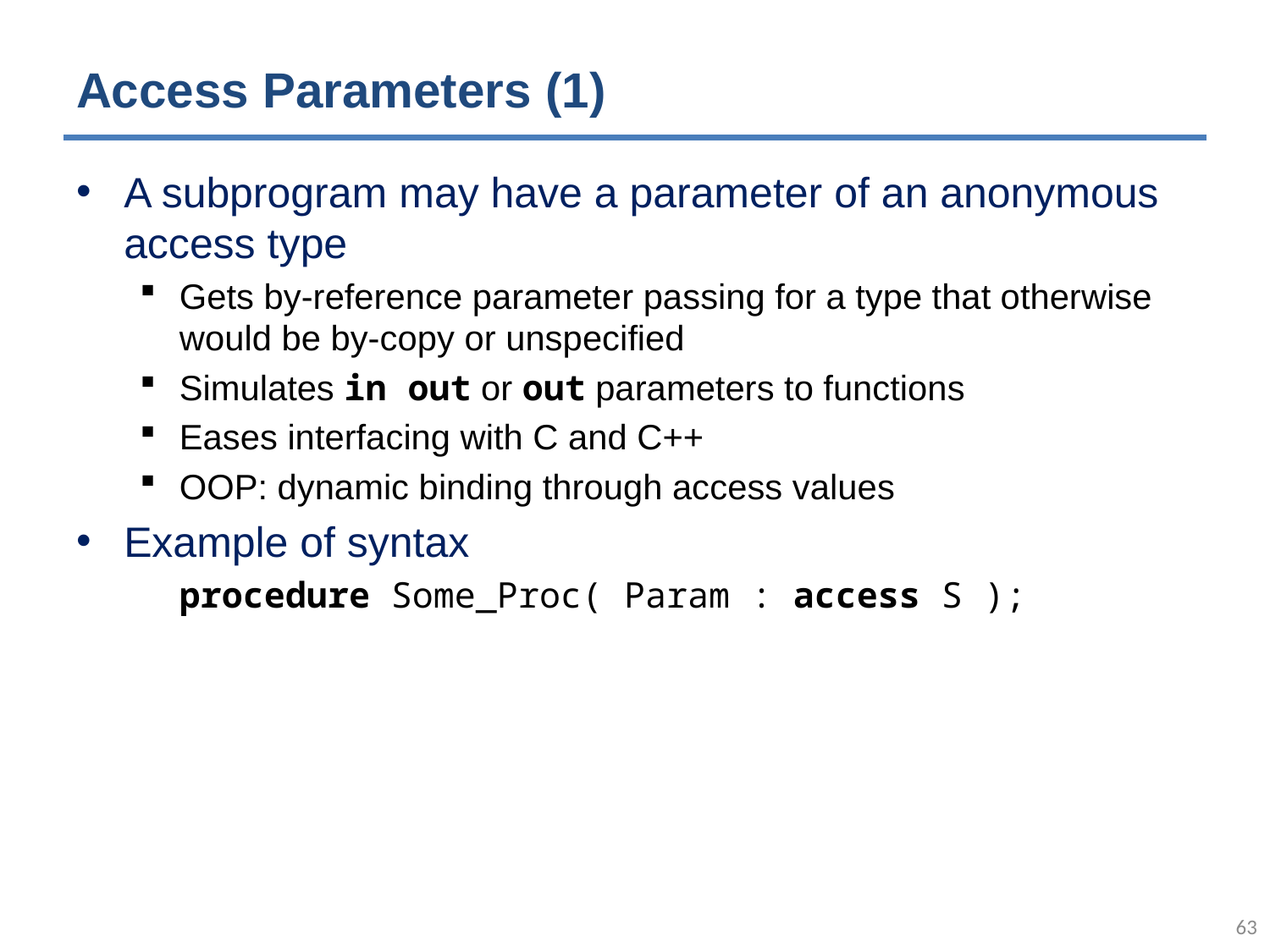

# Access Parameters (1)
A subprogram may have a parameter of an anonymous access type
Gets by-reference parameter passing for a type that otherwise would be by-copy or unspecified
Simulates in out or out parameters to functions
Eases interfacing with C and C++
OOP: dynamic binding through access values
Example of syntax
	procedure Some_Proc( Param : access S );
63